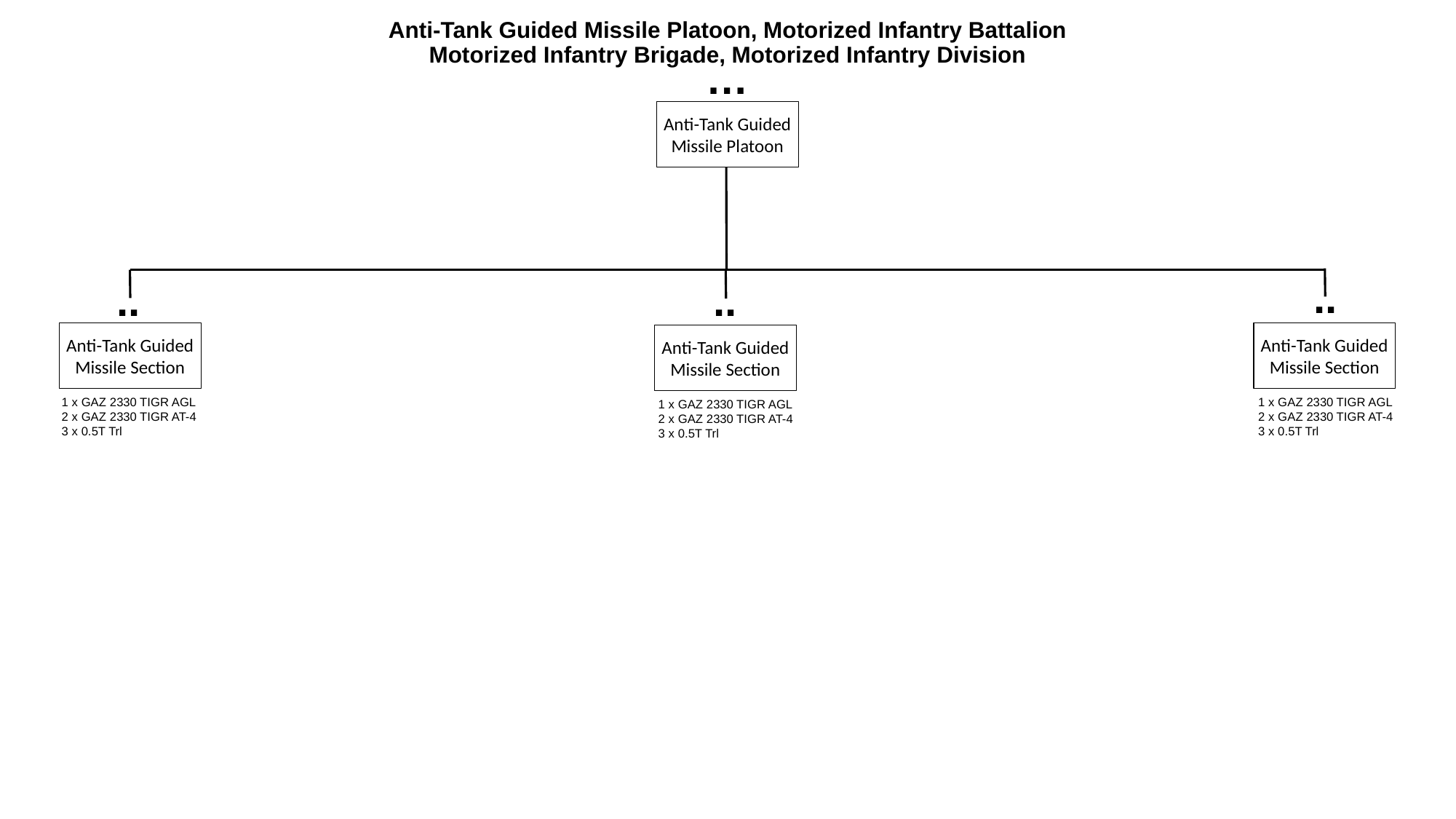

# Anti-Tank Guided Missile Platoon, Motorized Infantry Battalion Motorized Infantry Brigade, Motorized Infantry Division
…
Anti-Tank Guided Missile Platoon
..
..
..
Anti-Tank Guided Missile Section
Anti-Tank Guided Missile Section
Anti-Tank Guided Missile Section
1 x GAZ 2330 TIGR AGL
2 x GAZ 2330 TIGR AT-4
3 x 0.5T Trl
1 x GAZ 2330 TIGR AGL
2 x GAZ 2330 TIGR AT-4
3 x 0.5T Trl
1 x GAZ 2330 TIGR AGL
2 x GAZ 2330 TIGR AT-4
3 x 0.5T Trl